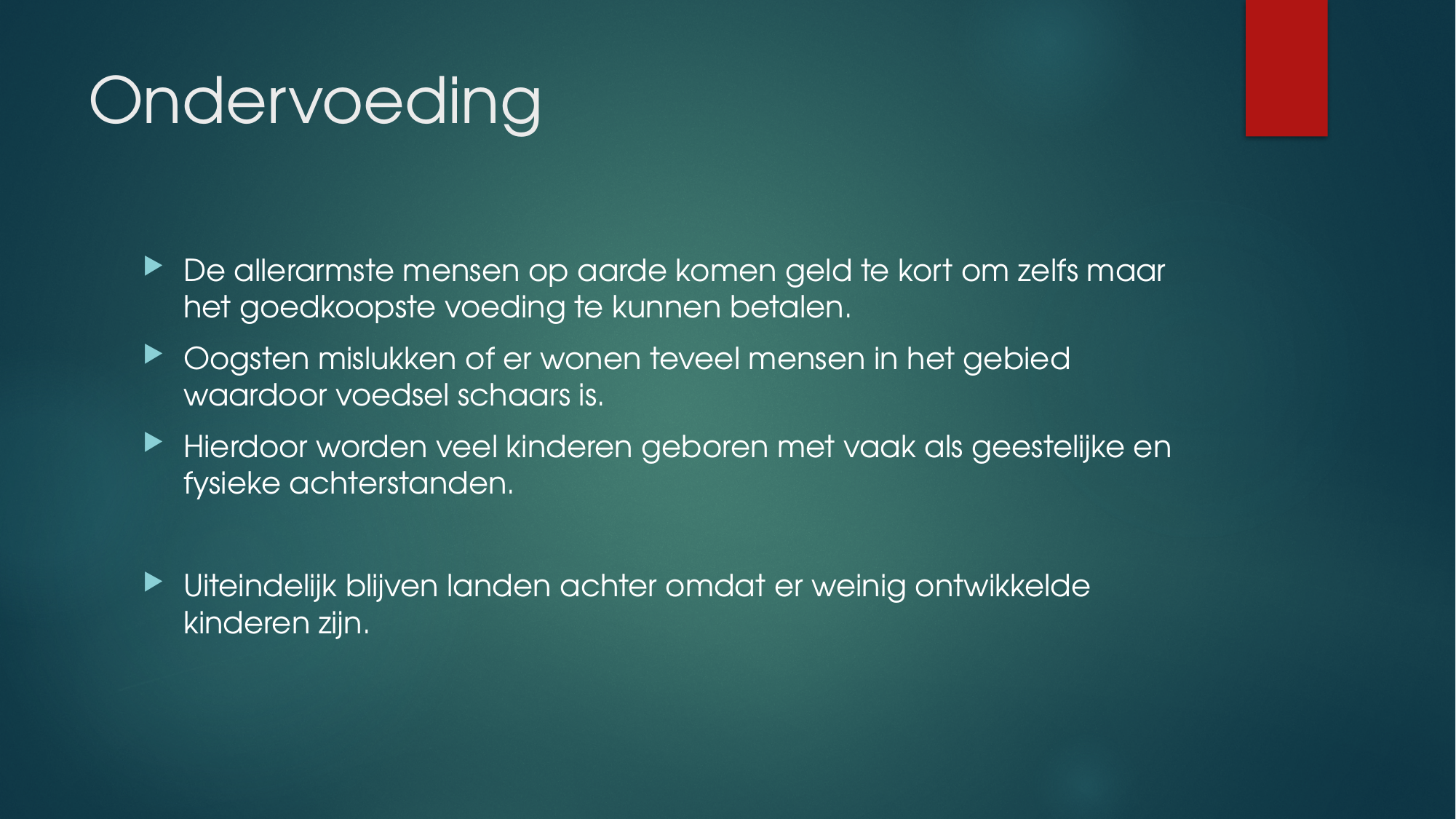

# Ondervoeding
De allerarmste mensen op aarde komen geld te kort om zelfs maar het goedkoopste voeding te kunnen betalen.
Oogsten mislukken of er wonen teveel mensen in het gebied waardoor voedsel schaars is.
Hierdoor worden veel kinderen geboren met vaak als geestelijke en fysieke achterstanden.

Uiteindelijk blijven landen achter omdat er weinig ontwikkelde kinderen zijn.